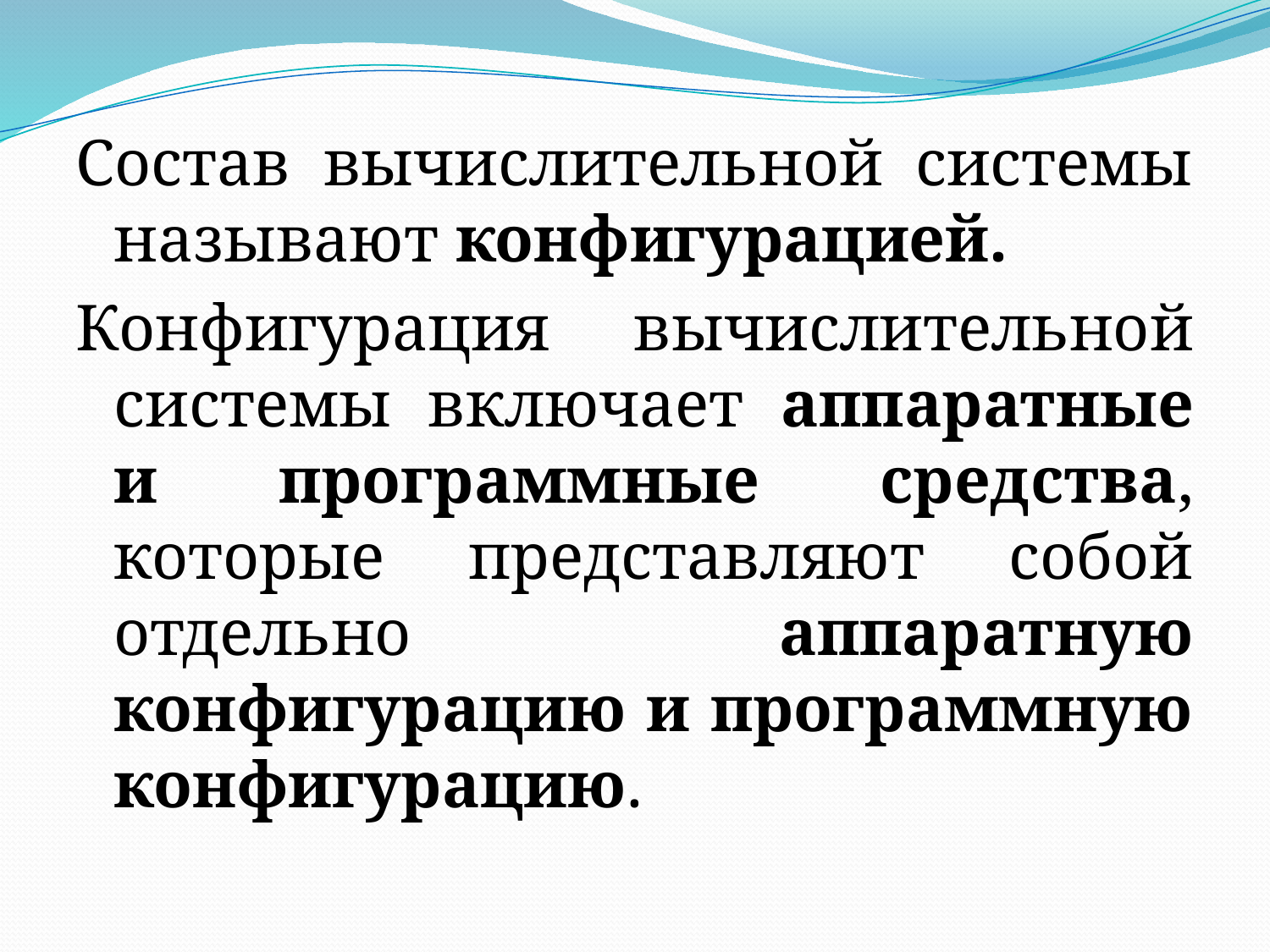

Состав вычислительной системы называют конфигурацией.
Конфигурация вычислительной системы включает аппаратные и программные средства, которые представляют собой отдельно аппаратную конфигурацию и программную конфигурацию.